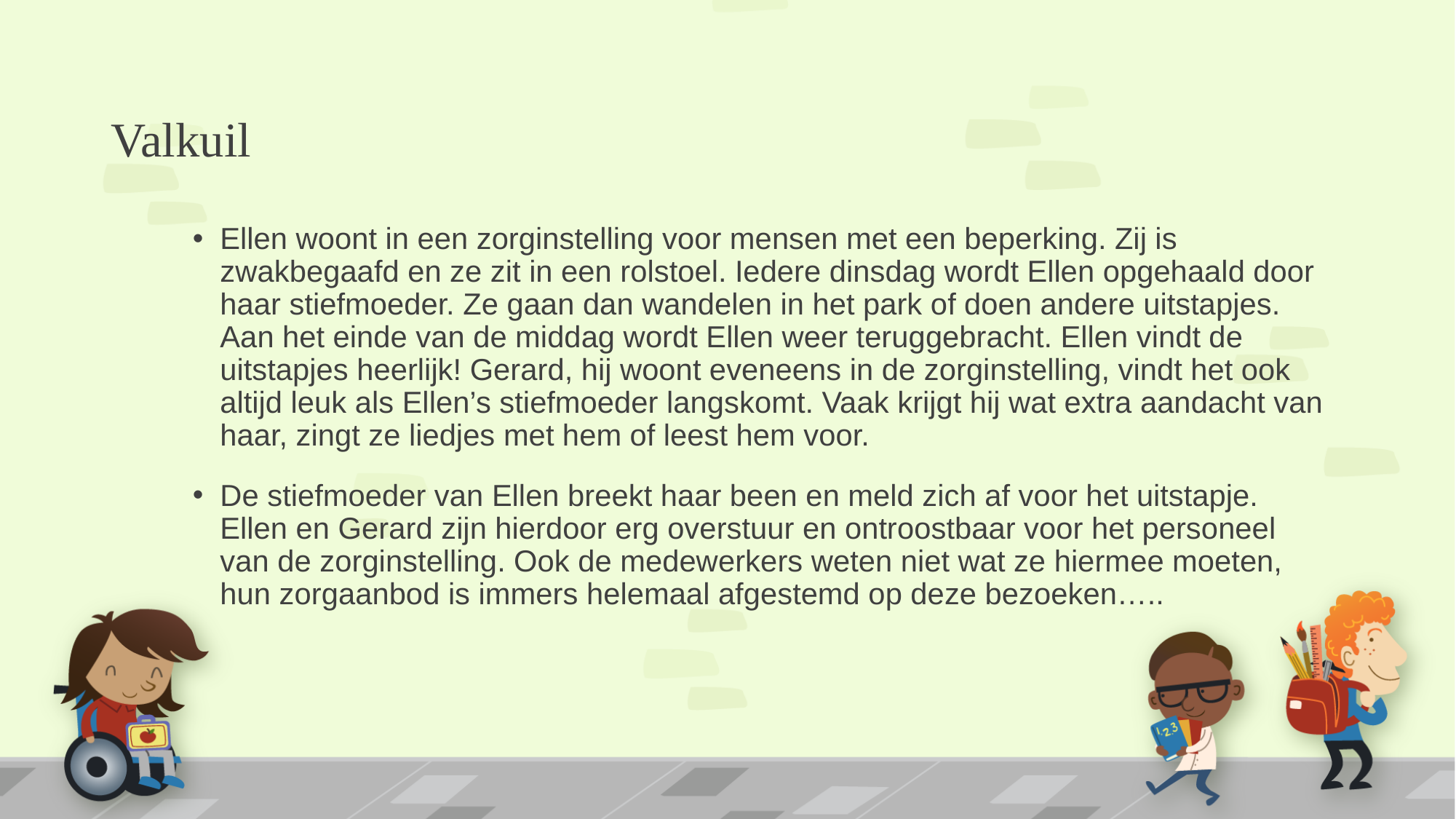

# Valkuil
Ellen woont in een zorginstelling voor mensen met een beperking. Zij is zwakbegaafd en ze zit in een rolstoel. Iedere dinsdag wordt Ellen opgehaald door haar stiefmoeder. Ze gaan dan wandelen in het park of doen andere uitstapjes. Aan het einde van de middag wordt Ellen weer teruggebracht. Ellen vindt de uitstapjes heerlijk! Gerard, hij woont eveneens in de zorginstelling, vindt het ook altijd leuk als Ellen’s stiefmoeder langskomt. Vaak krijgt hij wat extra aandacht van haar, zingt ze liedjes met hem of leest hem voor.
De stiefmoeder van Ellen breekt haar been en meld zich af voor het uitstapje. Ellen en Gerard zijn hierdoor erg overstuur en ontroostbaar voor het personeel van de zorginstelling. Ook de medewerkers weten niet wat ze hiermee moeten, hun zorgaanbod is immers helemaal afgestemd op deze bezoeken…..